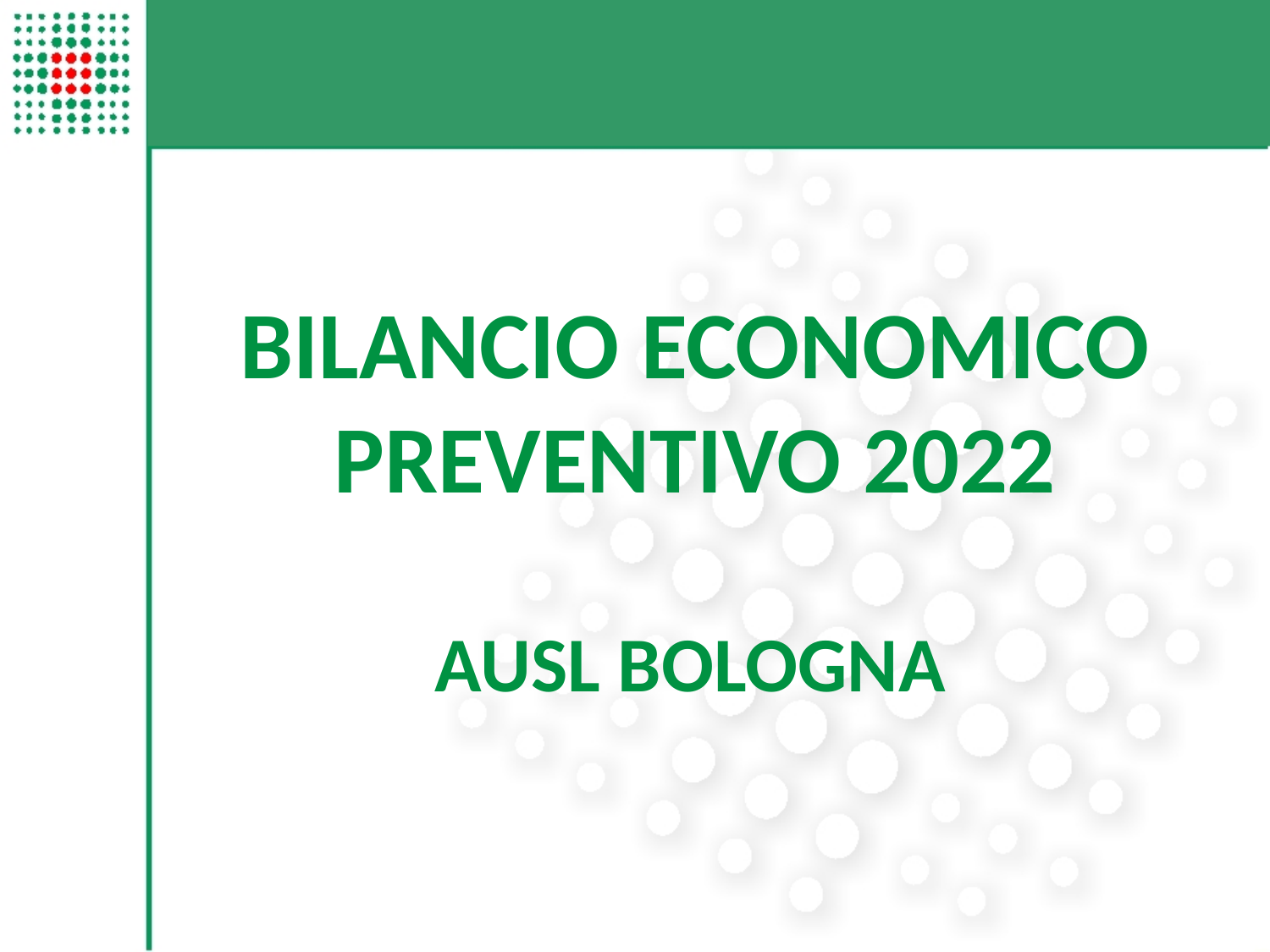

# BILANCIO ECONOMICO PREVENTIVO 2022
AUSL BOLOGNA